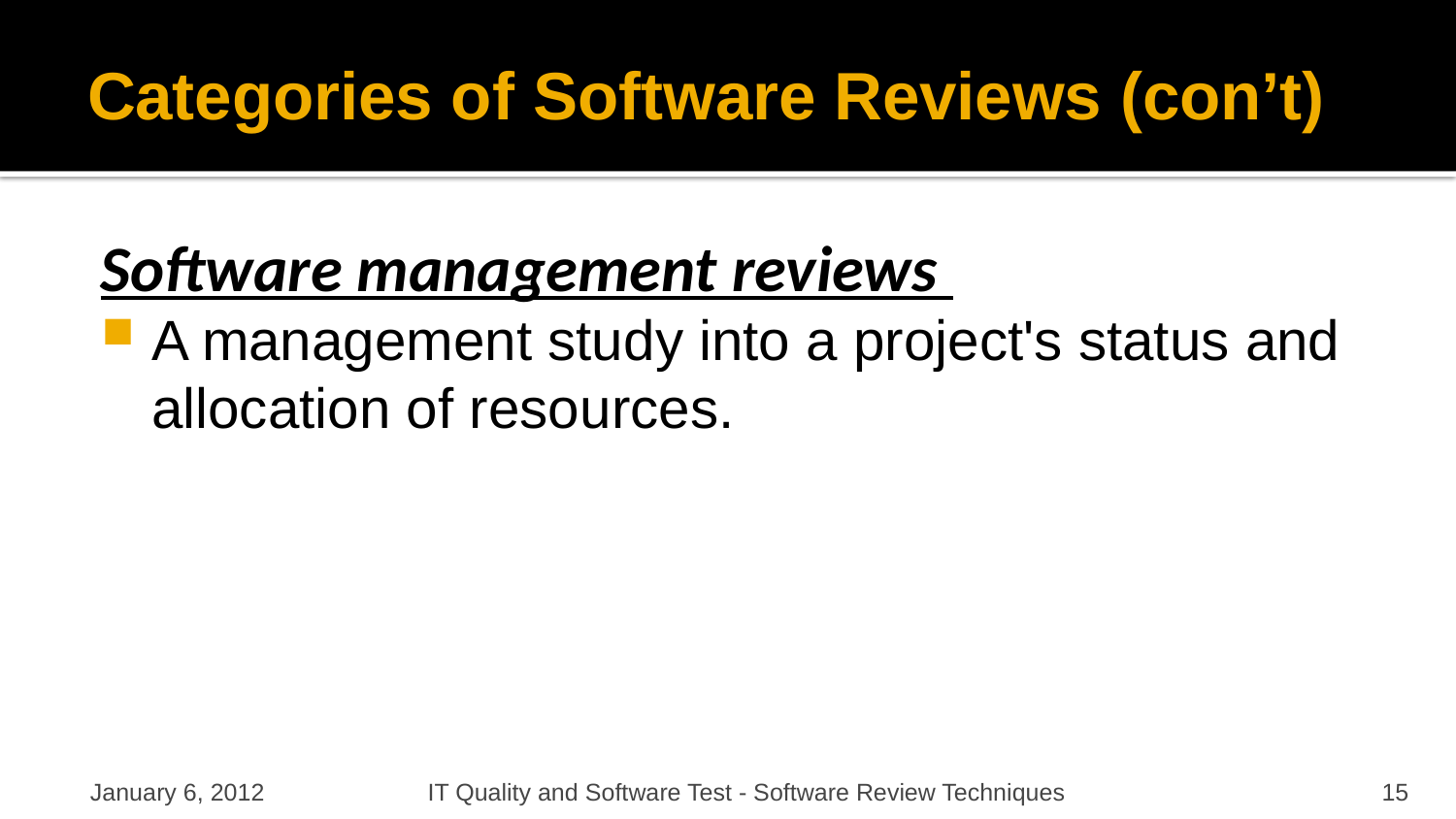

# Categories of Software Reviews (con’t)
Software management reviews
A management study into a project's status and allocation of resources.

January 6, 2012
IT Quality and Software Test - Software Review Techniques
15